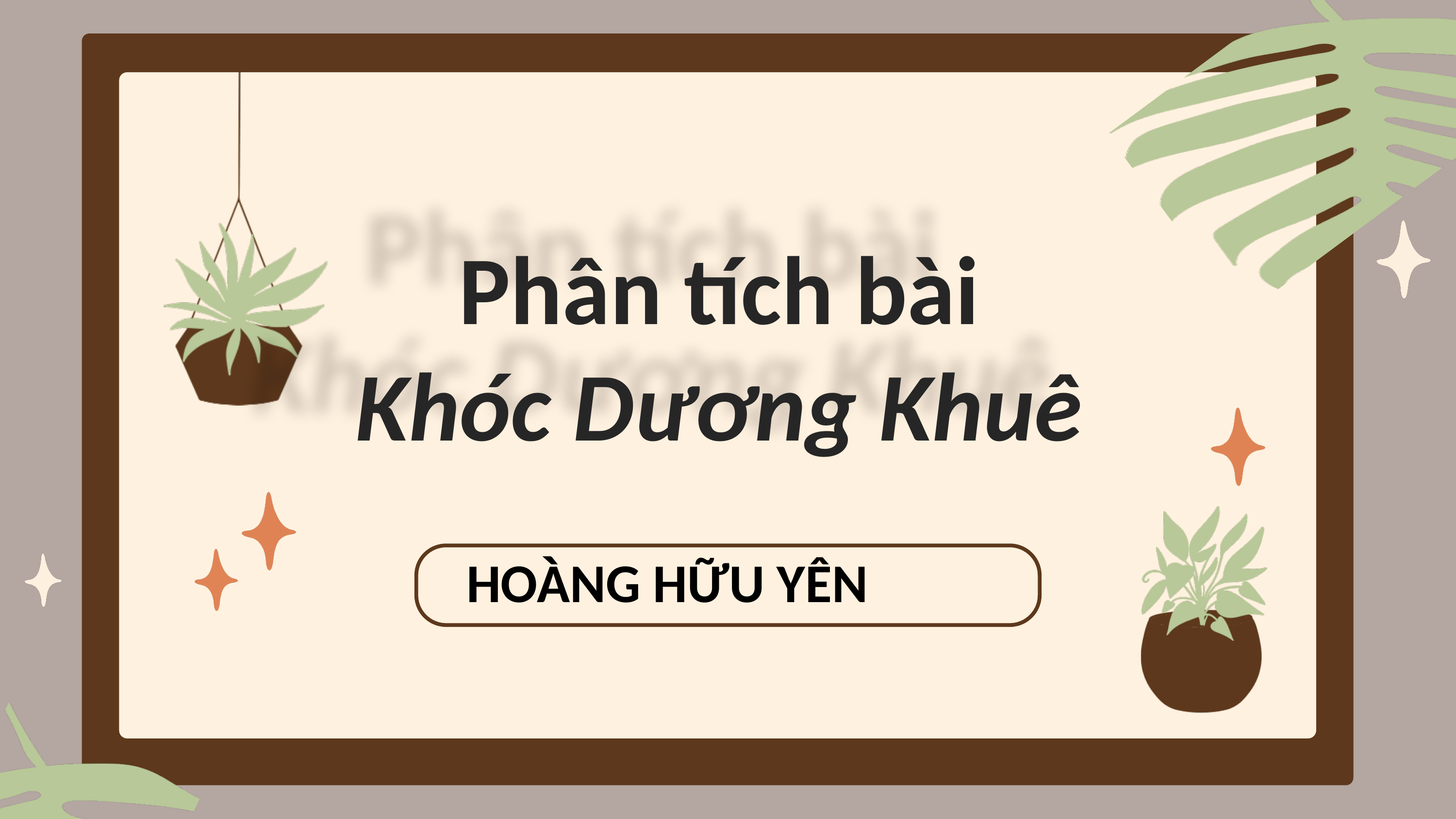

Phân tích bài
Khóc Dương Khuê

 HOÀNG HỮU YÊN